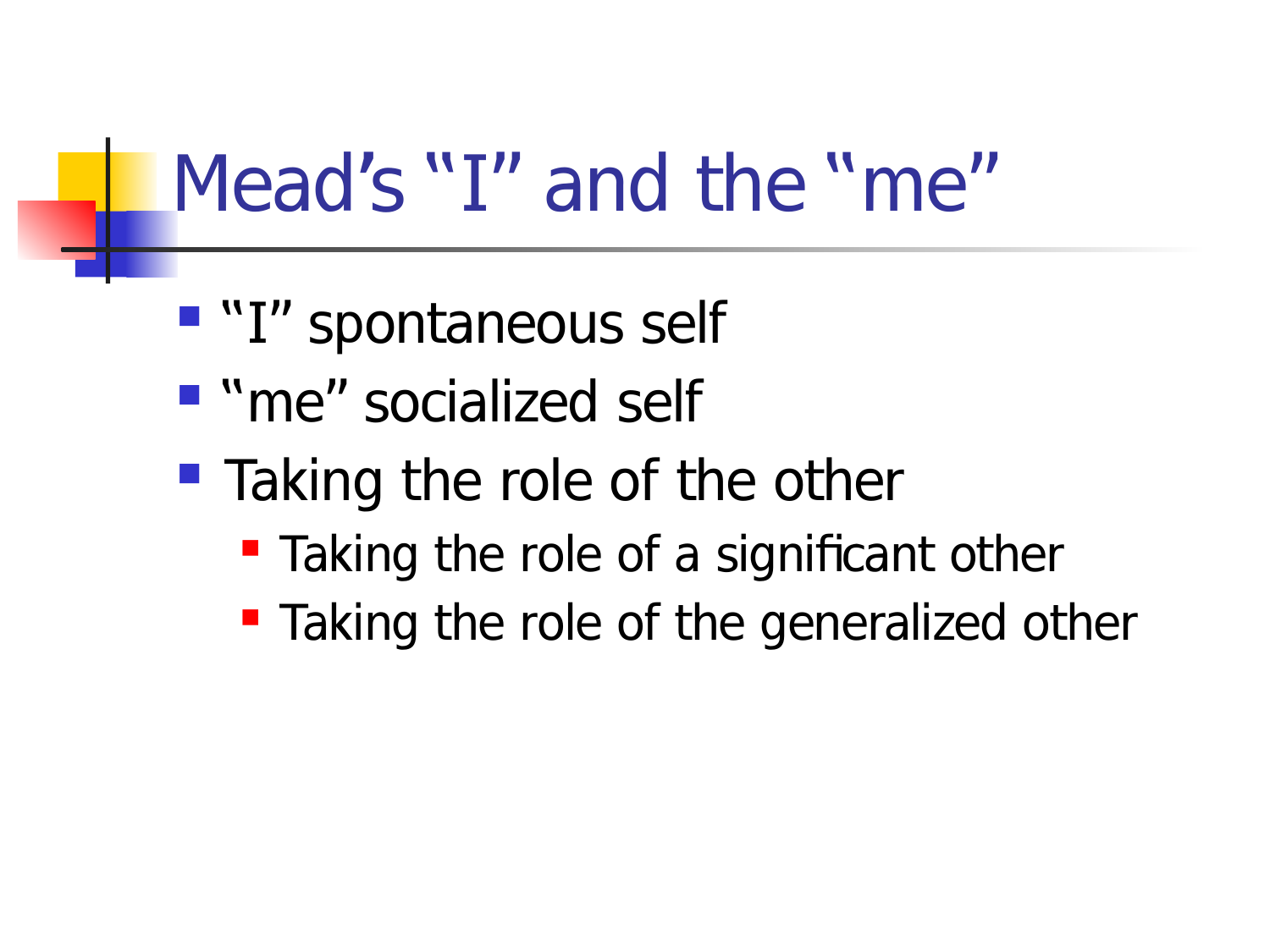

# Mead’s “I” and the “me”
“I” spontaneous self
“me” socialized self
Taking the role of the other
Taking the role of a significant other
Taking the role of the generalized other